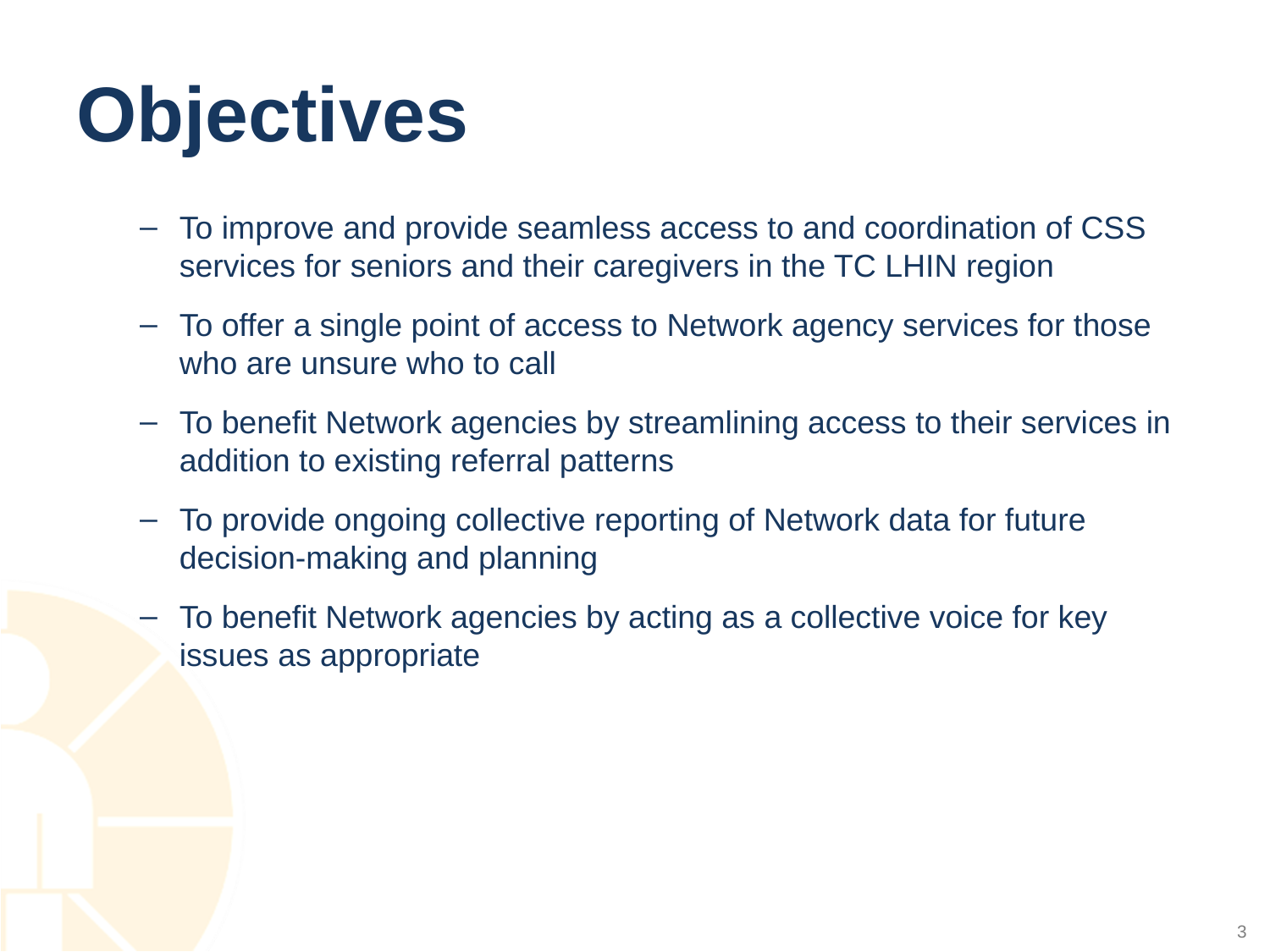

# Objectives
To improve and provide seamless access to and coordination of CSS services for seniors and their caregivers in the TC LHIN region
To offer a single point of access to Network agency services for those who are unsure who to call
To benefit Network agencies by streamlining access to their services in addition to existing referral patterns
To provide ongoing collective reporting of Network data for future decision-making and planning
To benefit Network agencies by acting as a collective voice for key issues as appropriate
3